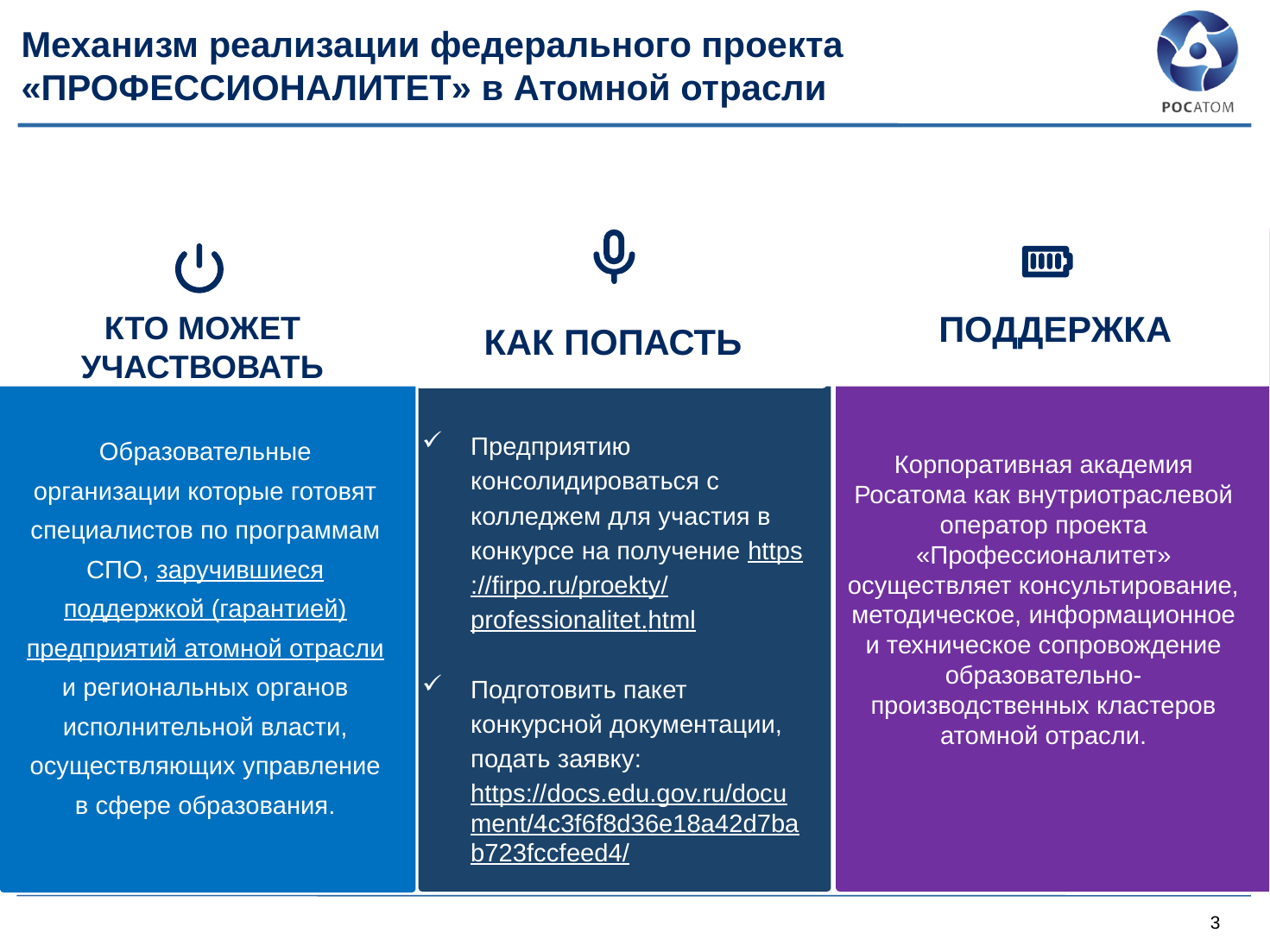

# Механизм реализации федерального проекта «ПРОФЕССИОНАЛИТЕТ» в Атомной отрасли

КТО МОЖЕТ УЧАСТВОВАТЬ
ПОДДЕРЖКА
КАК ПОПАСТЬ
Предприятию консолидироваться с колледжем для участия в конкурсе на получение https://firpo.ru/proekty/professionalitet.html

Подготовить пакет конкурсной документации, подать заявку: https://docs.edu.gov.ru/document/4c3f6f8d36e18a42d7bab723fccfeed4/
Образовательные организации которые готовят специалистов по программам СПО, заручившиеся поддержкой (гарантией) предприятий атомной отрасли и региональных органов исполнительной власти, осуществляющих управление в сфере образования.
Корпоративная академия Росатома как внутриотраслевой оператор проекта «Профессионалитет» осуществляет консультирование, методическое, информационное и техническое сопровождение образовательно-производственных кластеров атомной отрасли.